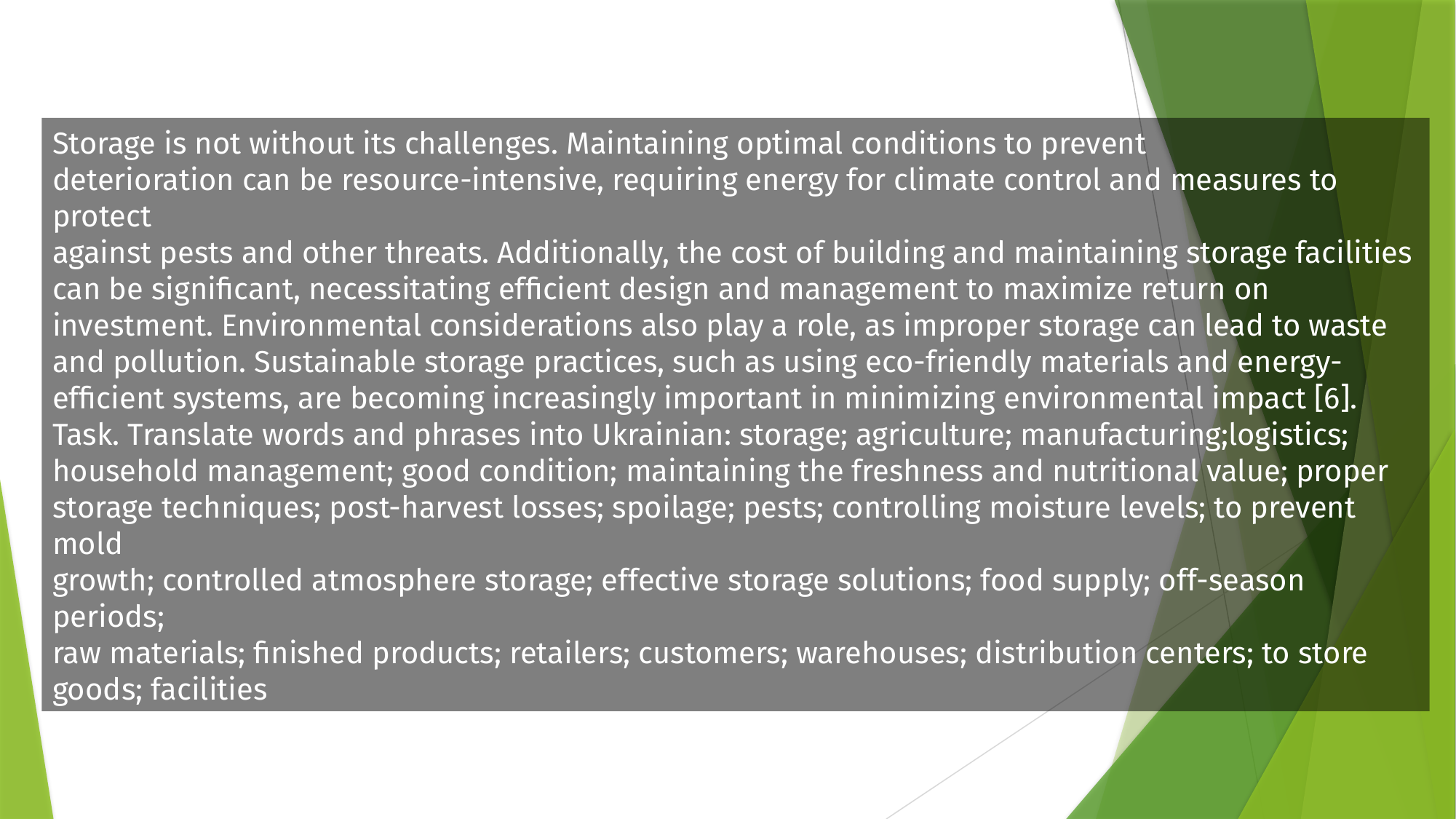

Storage is not without its challenges. Maintaining optimal conditions to prevent
deterioration can be resource-intensive, requiring energy for climate control and measures to protect
against pests and other threats. Additionally, the cost of building and maintaining storage facilities
can be significant, necessitating efficient design and management to maximize return on
investment. Environmental considerations also play a role, as improper storage can lead to waste
and pollution. Sustainable storage practices, such as using eco-friendly materials and energy-
efficient systems, are becoming increasingly important in minimizing environmental impact [6].
Task. Translate words and phrases into Ukrainian: storage; agriculture; manufacturing;logistics;
household management; good condition; maintaining the freshness and nutritional value; proper
storage techniques; post-harvest losses; spoilage; pests; controlling moisture levels; to prevent mold
growth; controlled atmosphere storage; effective storage solutions; food supply; off-season periods;
raw materials; finished products; retailers; customers; warehouses; distribution centers; to store
goods; facilities